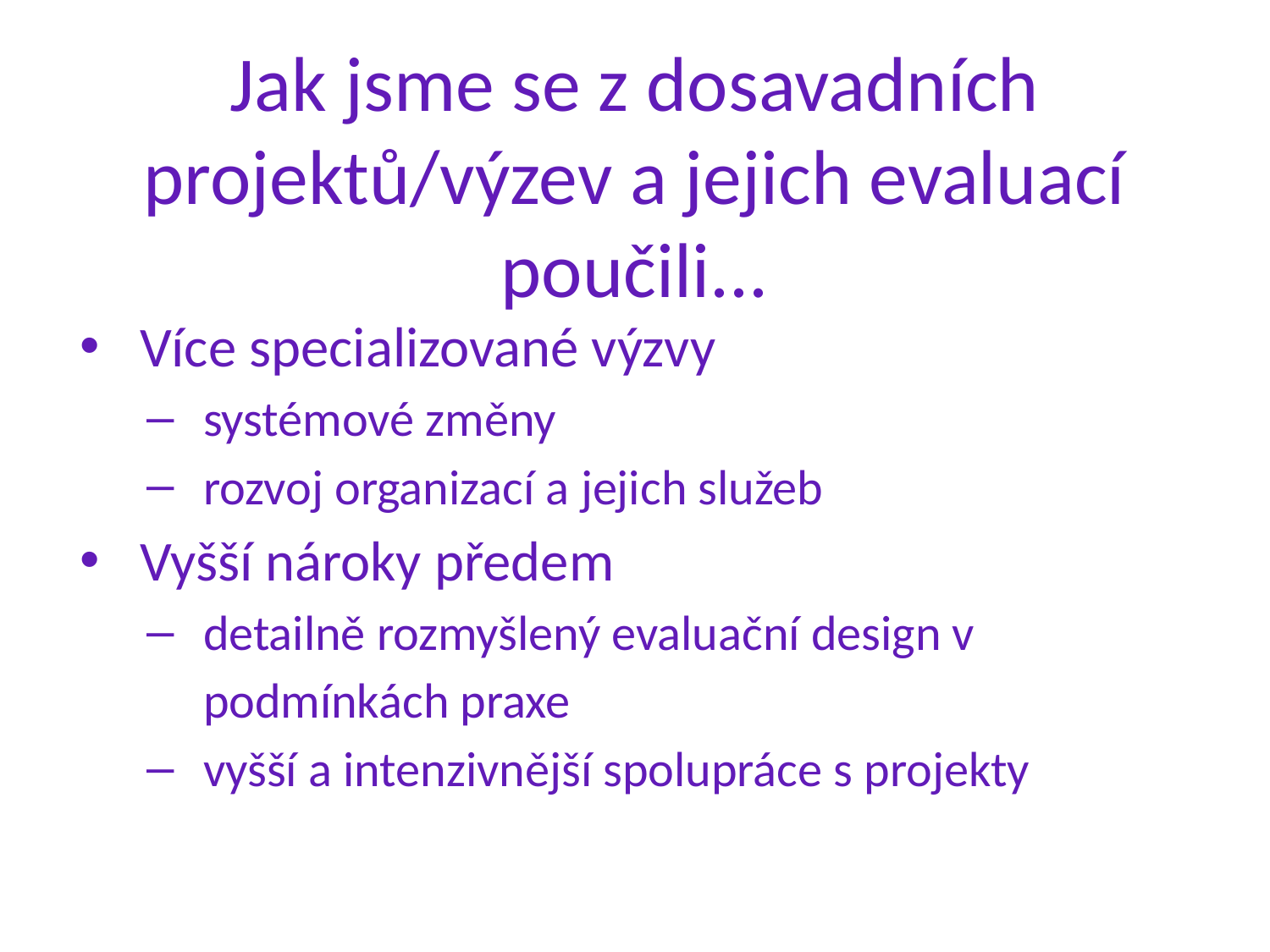

# Jak jsme se z dosavadních projektů/výzev a jejich evaluací poučili...
Více specializované výzvy
systémové změny
rozvoj organizací a jejich služeb
Vyšší nároky předem
detailně rozmyšlený evaluační design v podmínkách praxe
vyšší a intenzivnější spolupráce s projekty